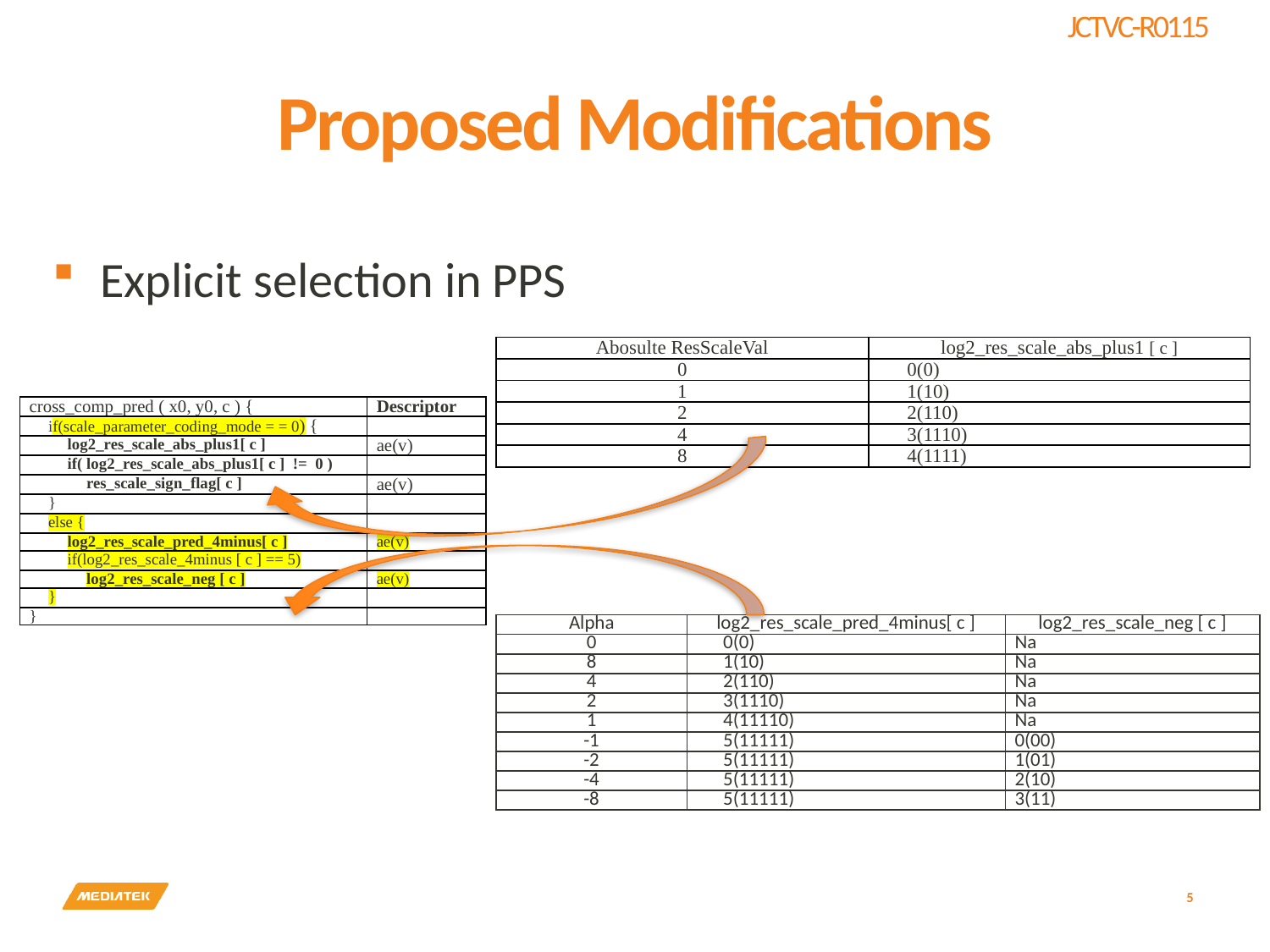

# Proposed Modifications

Explicit selection in PPS

| Abosulte ResScaleVal | log2\_res\_scale\_abs\_plus1 [ c ] |
| --- | --- |
| 0 | 0(0) |
| 1 | 1(10) |
| 2 | 2(110) |
| 4 | 3(1110) |
| 8 | 4(1111) |
| cross\_comp\_pred ( x0, y0, c ) { | Descriptor |
| --- | --- |
| if(scale\_parameter\_coding\_mode = = 0) { |  |
| log2\_res\_scale\_abs\_plus1[ c ] | ae(v) |
| if( log2\_res\_scale\_abs\_plus1[ c ] != 0 ) |  |
| res\_scale\_sign\_flag[ c ] | ae(v) |
| } |  |
| else { |  |
| log2\_res\_scale\_pred\_4minus[ c ] | ae(v) |
| if(log2\_res\_scale\_4minus [ c ] == 5) |  |
| log2\_res\_scale\_neg [ c ] | ae(v) |
| } |  |
| } |  |
| Alpha | log2\_res\_scale\_pred\_4minus[ c ] | log2\_res\_scale\_neg [ c ] |
| --- | --- | --- |
| 0 | 0(0) | Na |
| 8 | 1(10) | Na |
| 4 | 2(110) | Na |
| 2 | 3(1110) | Na |
| 1 | 4(11110) | Na |
| -1 | 5(11111) | 0(00) |
| -2 | 5(11111) | 1(01) |
| -4 | 5(11111) | 2(10) |
| -8 | 5(11111) | 3(11) |
5